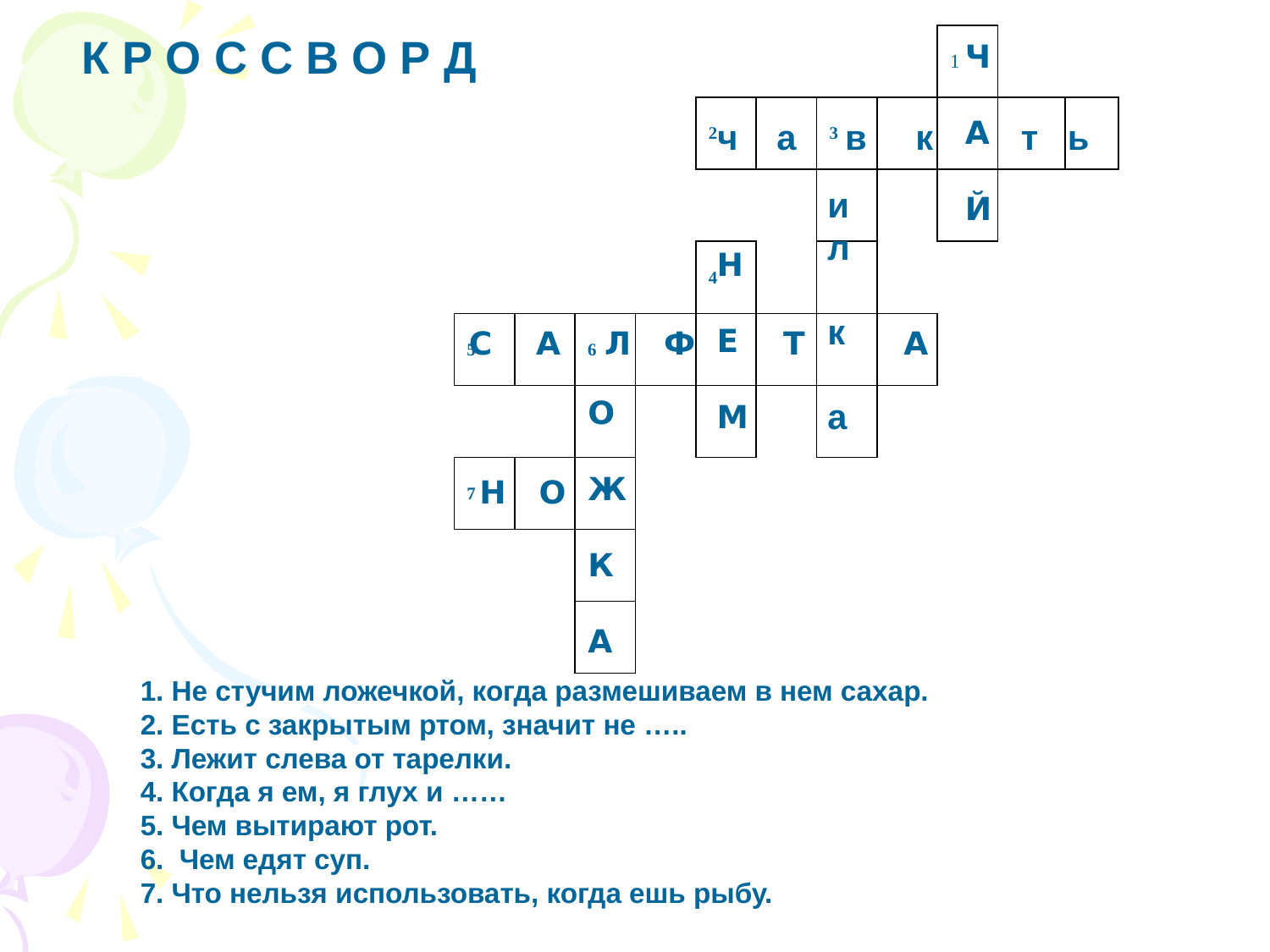

|  |  |  |  |  |  |  |  | 1 |  |  |
| --- | --- | --- | --- | --- | --- | --- | --- | --- | --- | --- |
|  |  |  |  | 2 |  | 3 |  |  |  |  |
|  |  |  |  |  |  |  |  |  |  |  |
|  |  |  |  | 4 |  |  |  |  |  |  |
| 5 |  | 6 |  |  |  |  |  |  |  |  |
|  |  |  |  |  |  |  |  |  |  |  |
| 7 |  |  |  |  |  |  |  |  |  |  |
|  |  |  |  |  |  |  |  |  |  |  |
|  |  |  |  |  |  |  |  |  |  |  |
|  |  |  |  |  |  |  |  |  |  |  |
К Р О С С В О Р Д

Ч

А

Й
  ч    а     в     к         т   ь
и
л

к

а
Н

Е

М
 С    А    Л   Ф        Т         А
О

Ж

К

А
   Н   О
1. Не стучим ложечкой, когда размешиваем в нем сахар.
2. Есть с закрытым ртом, значит не …..
3. Лежит слева от тарелки.
4. Когда я ем, я глух и ……
5. Чем вытирают рот.
6.  Чем едят суп.
7. Что нельзя использовать, когда ешь рыбу.